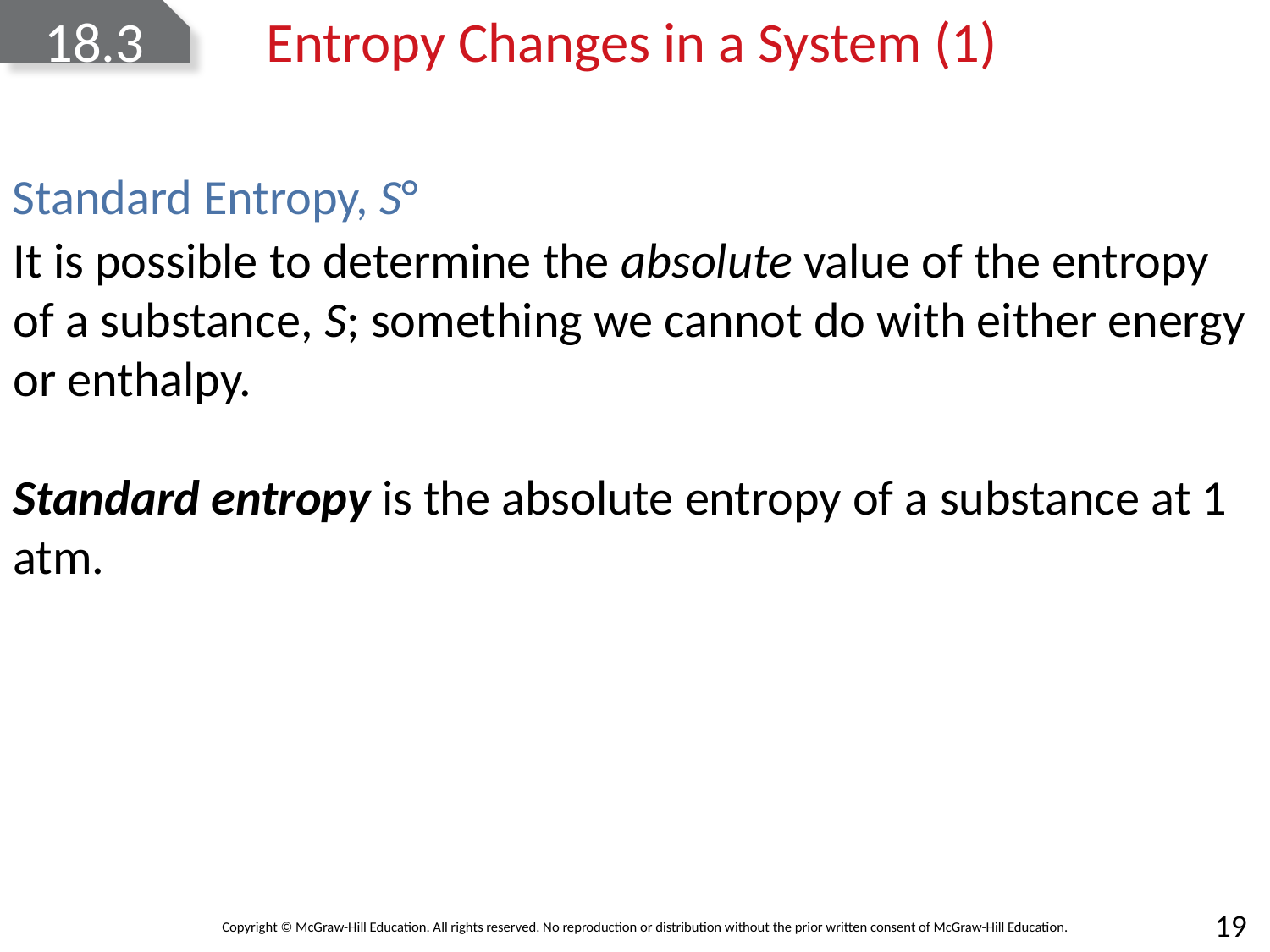

# 18.3	Entropy Changes in a System (1)
Standard Entropy, S°
It is possible to determine the absolute value of the entropy of a substance, S; something we cannot do with either energy or enthalpy.
Standard entropy is the absolute entropy of a substance at 1 atm.